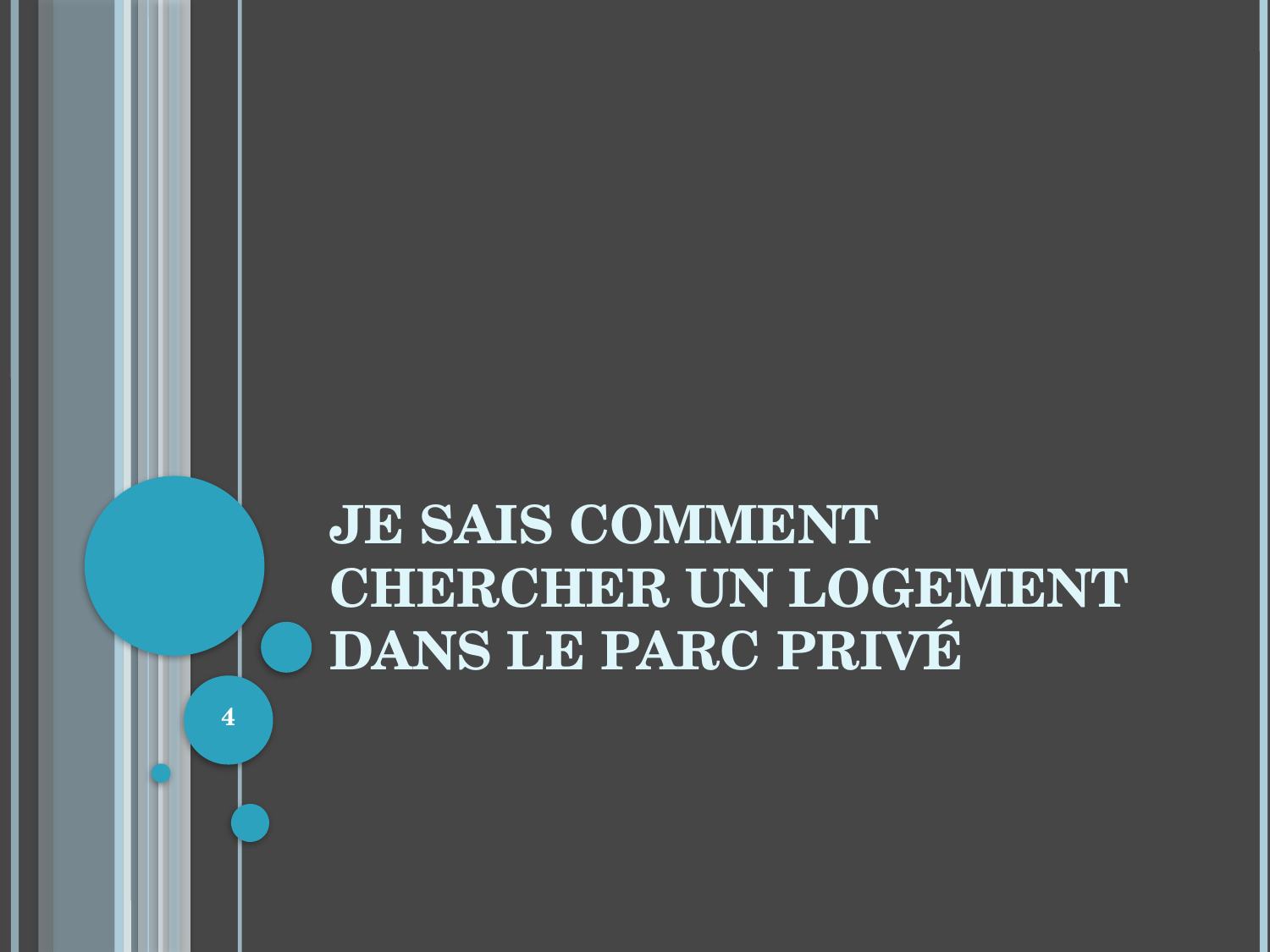

# Je sais comment chercher un logement dans le parc privé
4